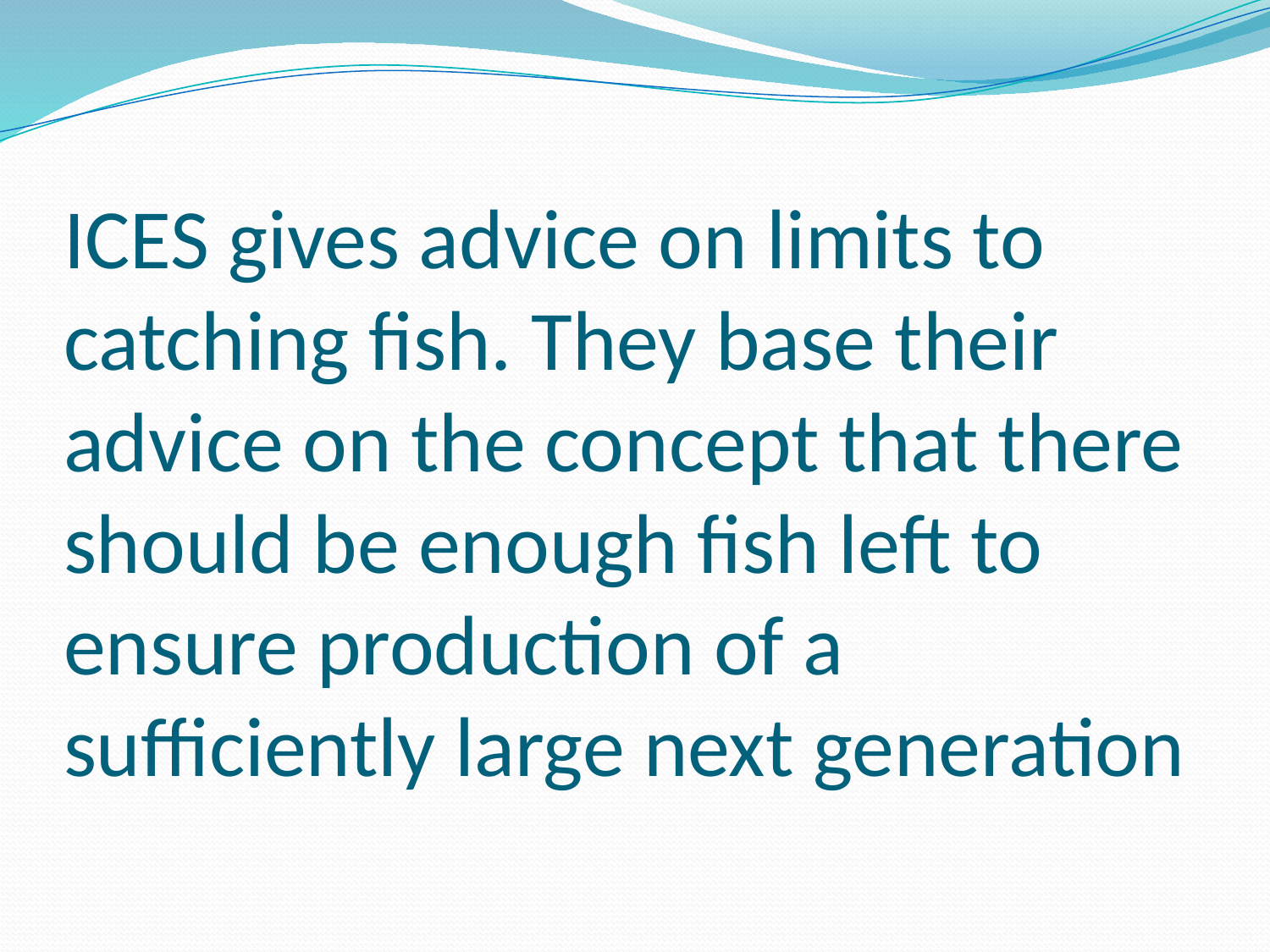

# ICES gives advice on limits to catching fish. They base their advice on the concept that there should be enough fish left to ensure production of a sufficiently large next generation